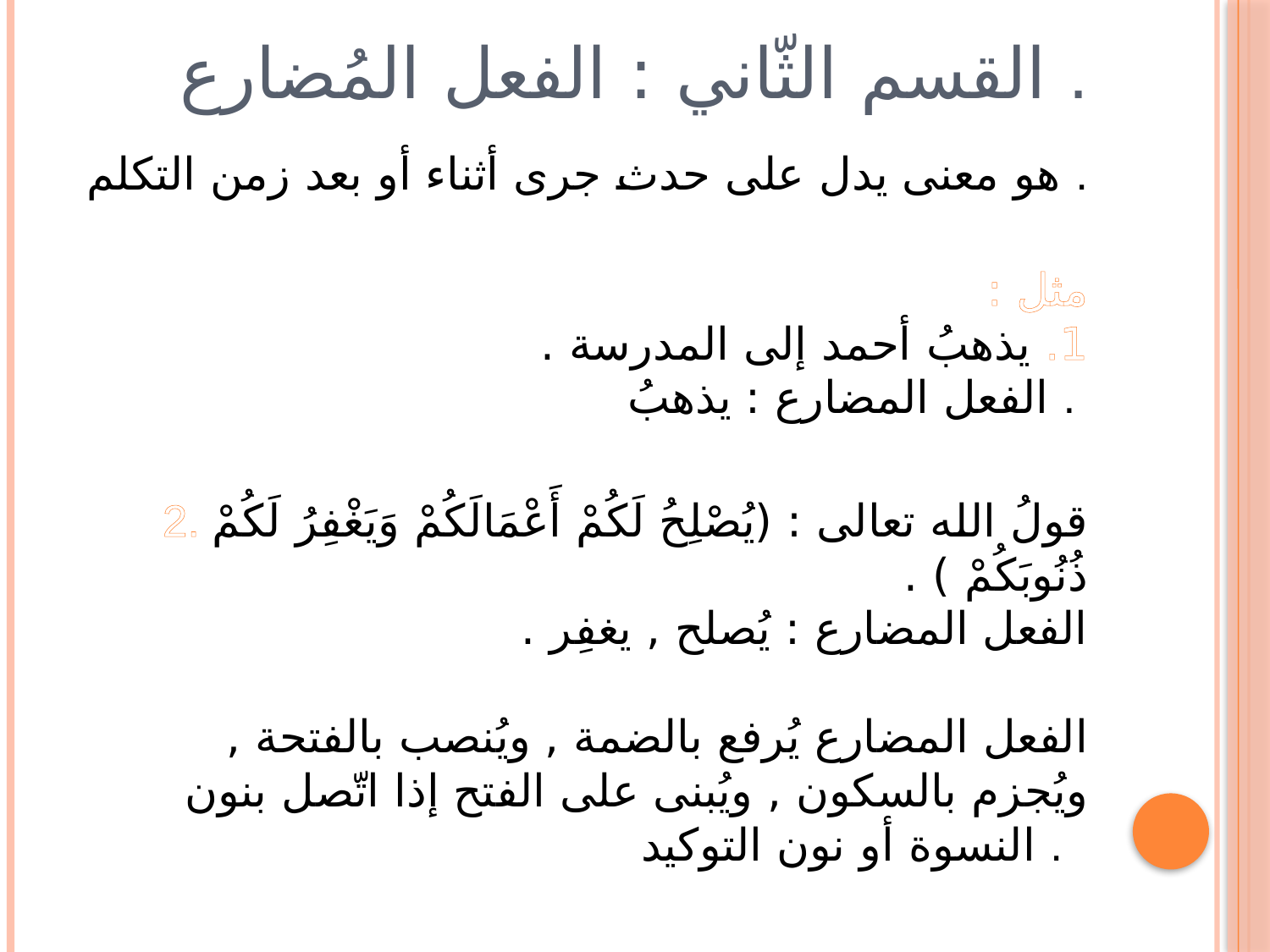

# القسم الثّاني : الفعل المُضارع .
هو معنى يدل على حدث جرى أثناء أو بعد زمن التكلم .
مثل :
1. يذهبُ أحمد إلى المدرسة .
الفعل المضارع : يذهبُ .

2. قولُ الله تعالى : (يُصْلِحُ لَكُمْ أَعْمَالَكُمْ وَيَغْفِرُ لَكُمْ ذُنُوبَكُمْ ) .
الفعل المضارع : يُصلح , يغفِر .
الفعل المضارع يُرفع بالضمة , ويُنصب بالفتحة , ويُجزم بالسكون , ويُبنى على الفتح إذا اتّصل بنون النسوة أو نون التوكيد .